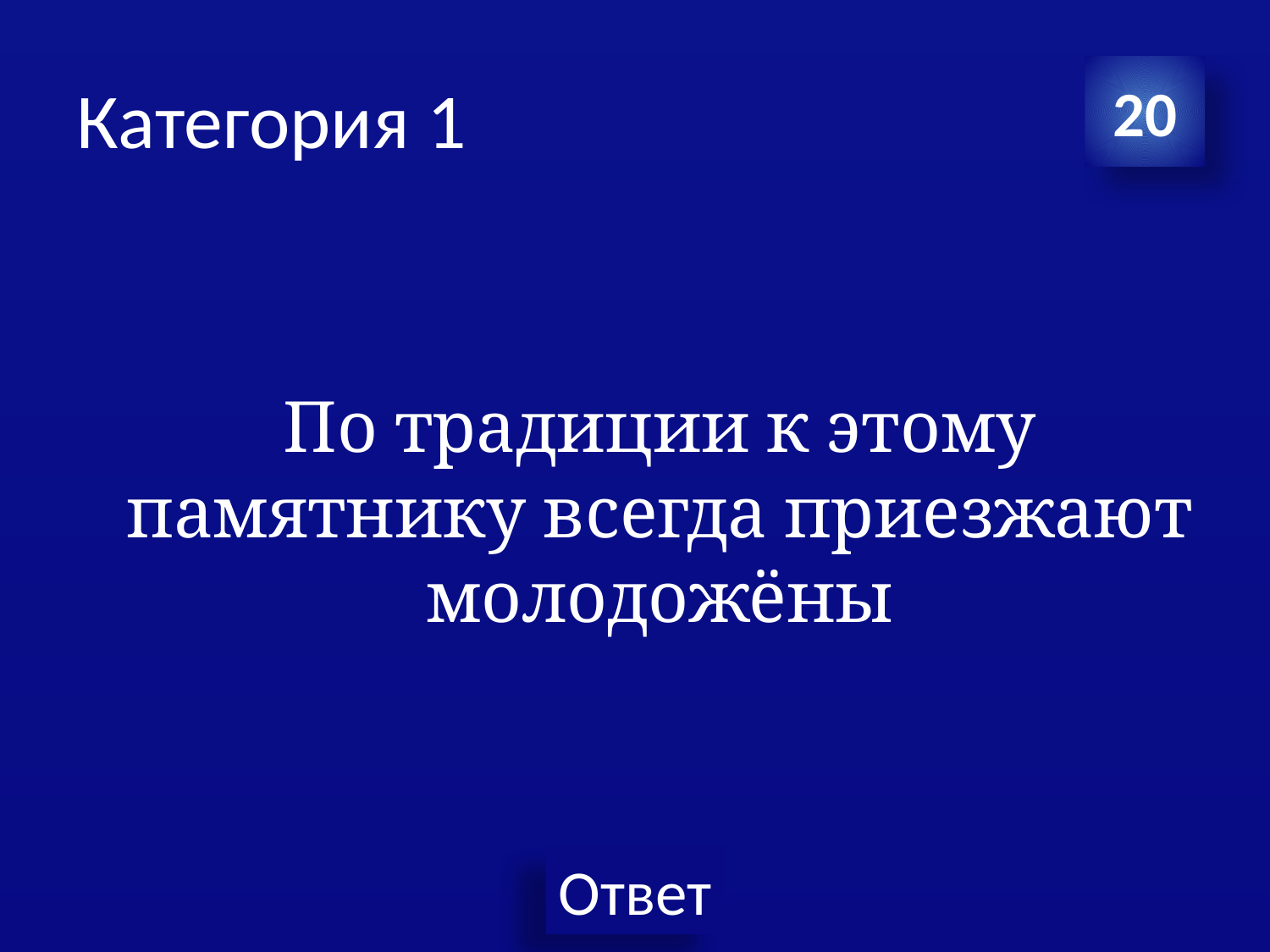

# Категория 1
20
По традиции к этому памятнику всегда приезжают молодожёны